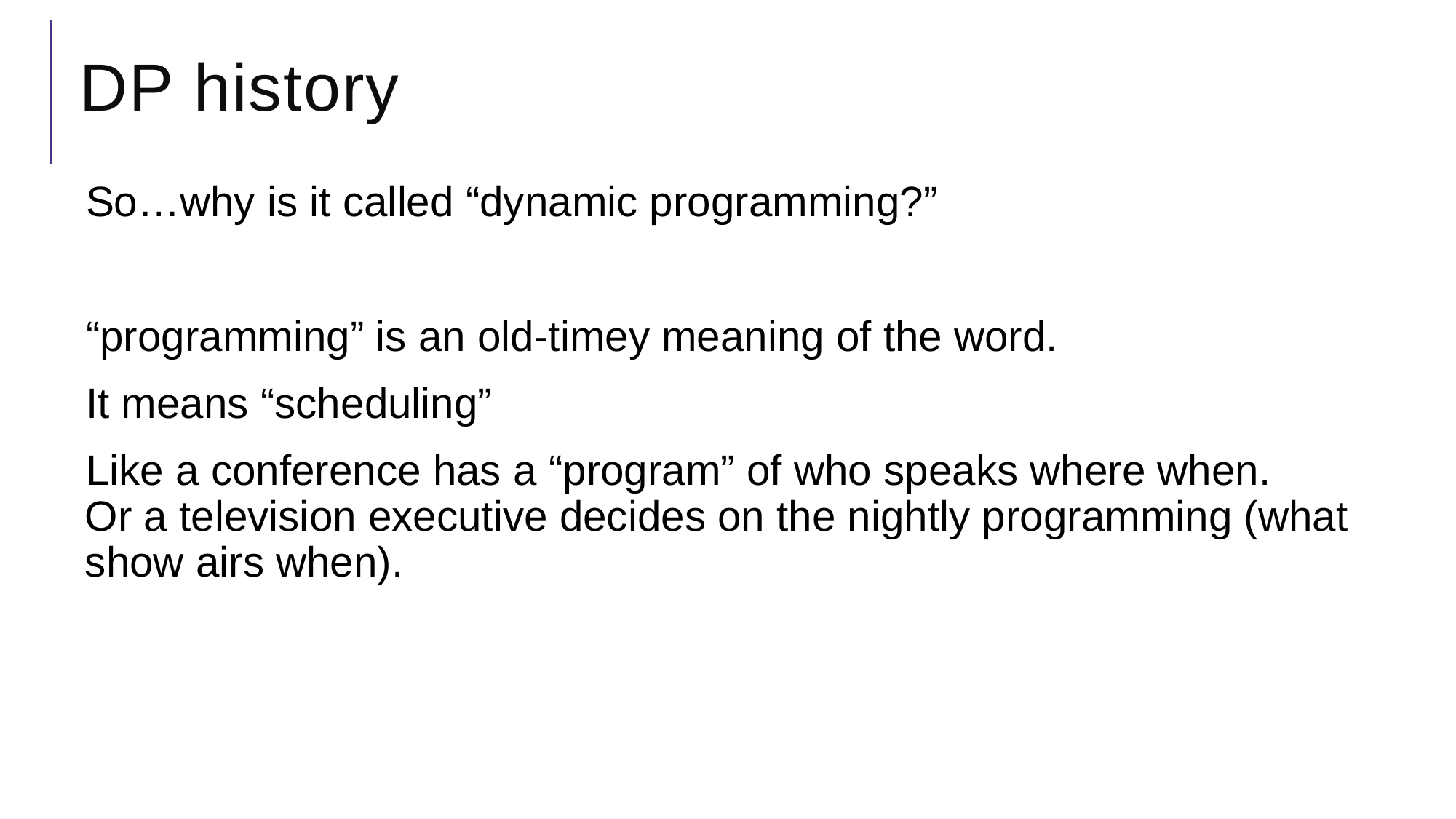

# DP history
So…why is it called “dynamic programming?”

“programming” is an old-timey meaning of the word.
It means “scheduling”
Like a conference has a “program” of who speaks where when.
Or a television executive decides on the nightly programming (what show airs when).